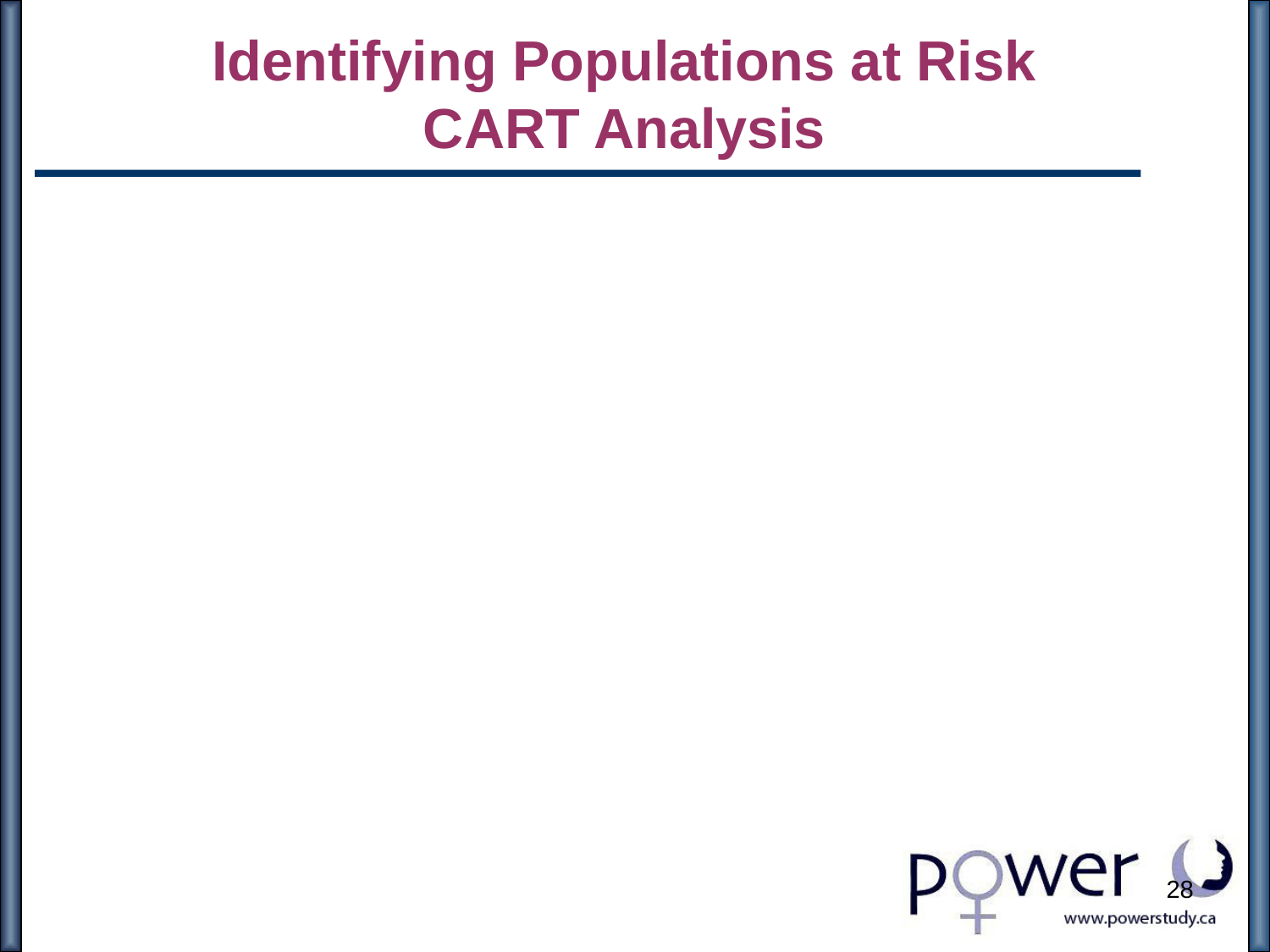

Identifying Populations at Risk
CART Analysis
28